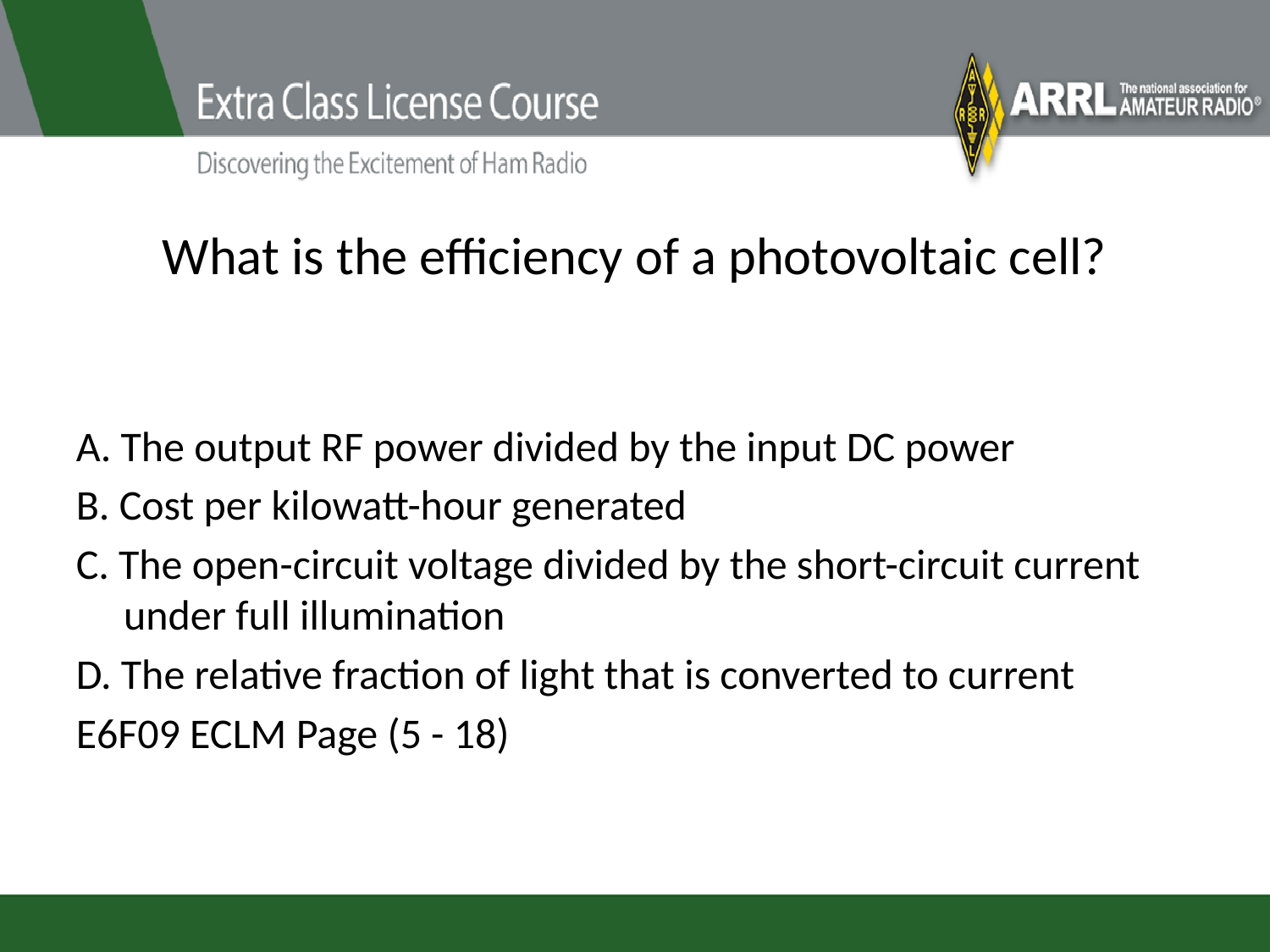

# What is the efficiency of a photovoltaic cell?
A. The output RF power divided by the input DC power
B. Cost per kilowatt-hour generated
C. The open-circuit voltage divided by the short-circuit current under full illumination
D. The relative fraction of light that is converted to current
E6F09 ECLM Page (5 - 18)